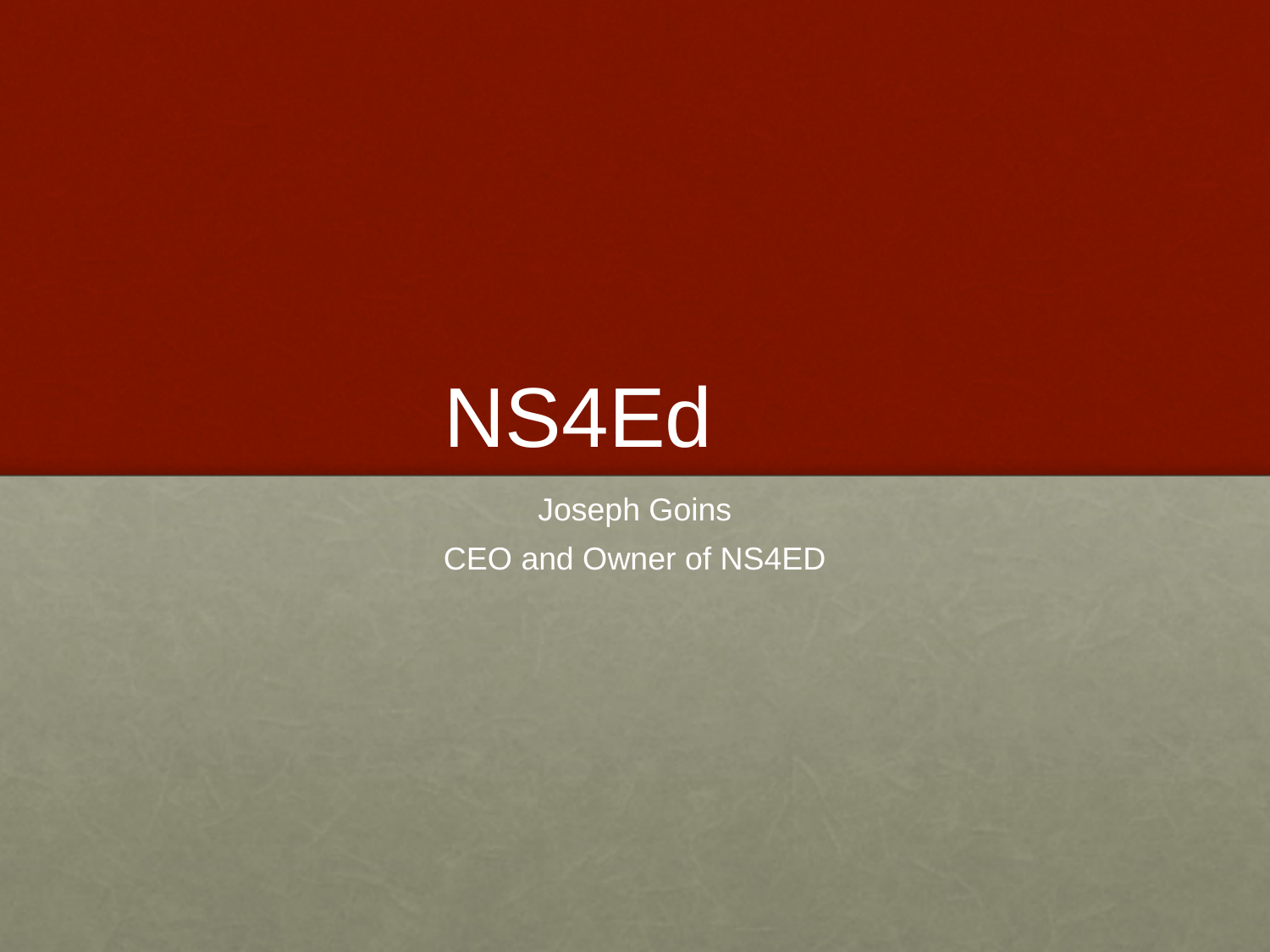

# NS4Ed
Joseph Goins
CEO and Owner of NS4ED